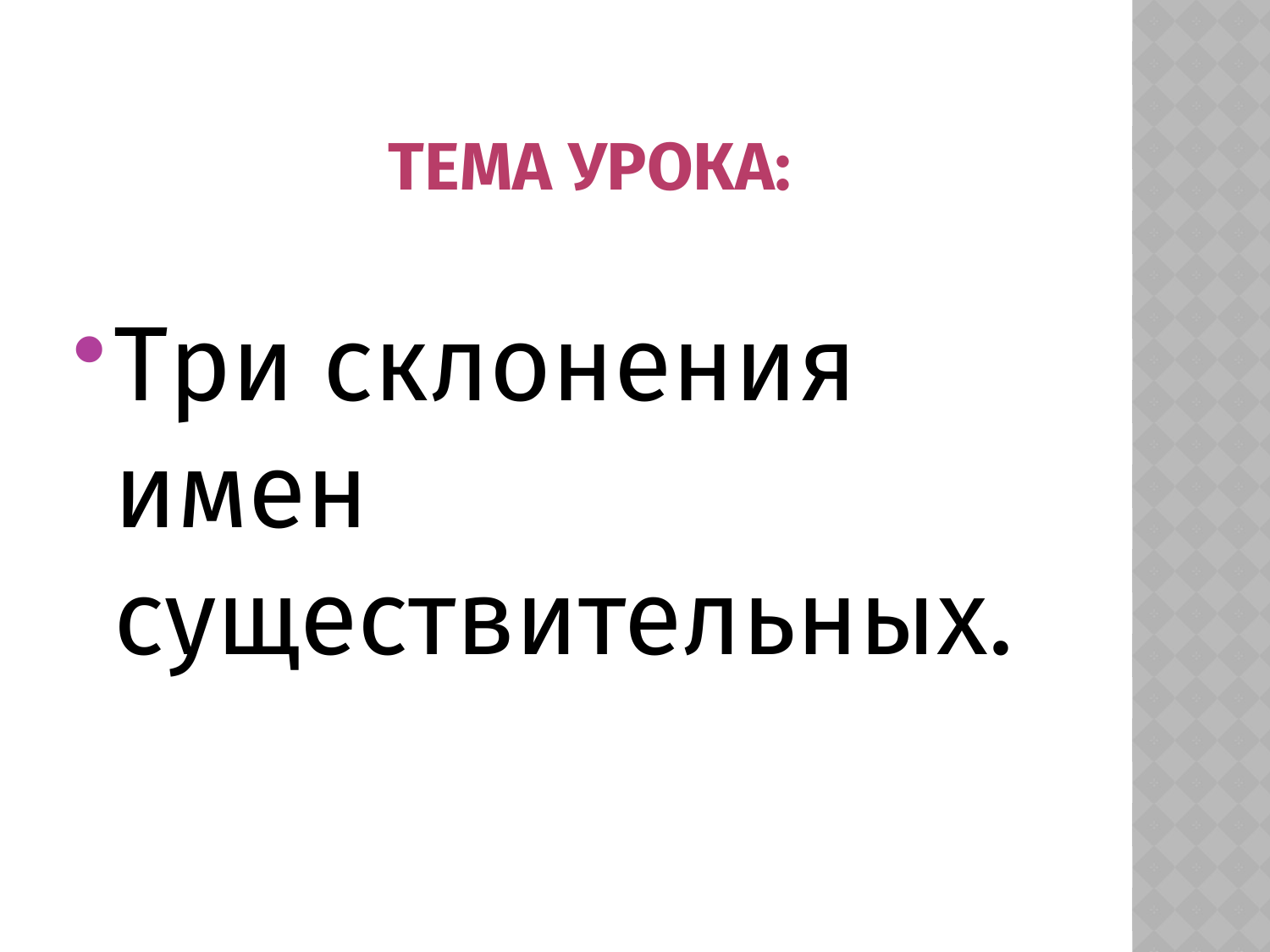

# Тема урока:

Три склонения имен существительных.